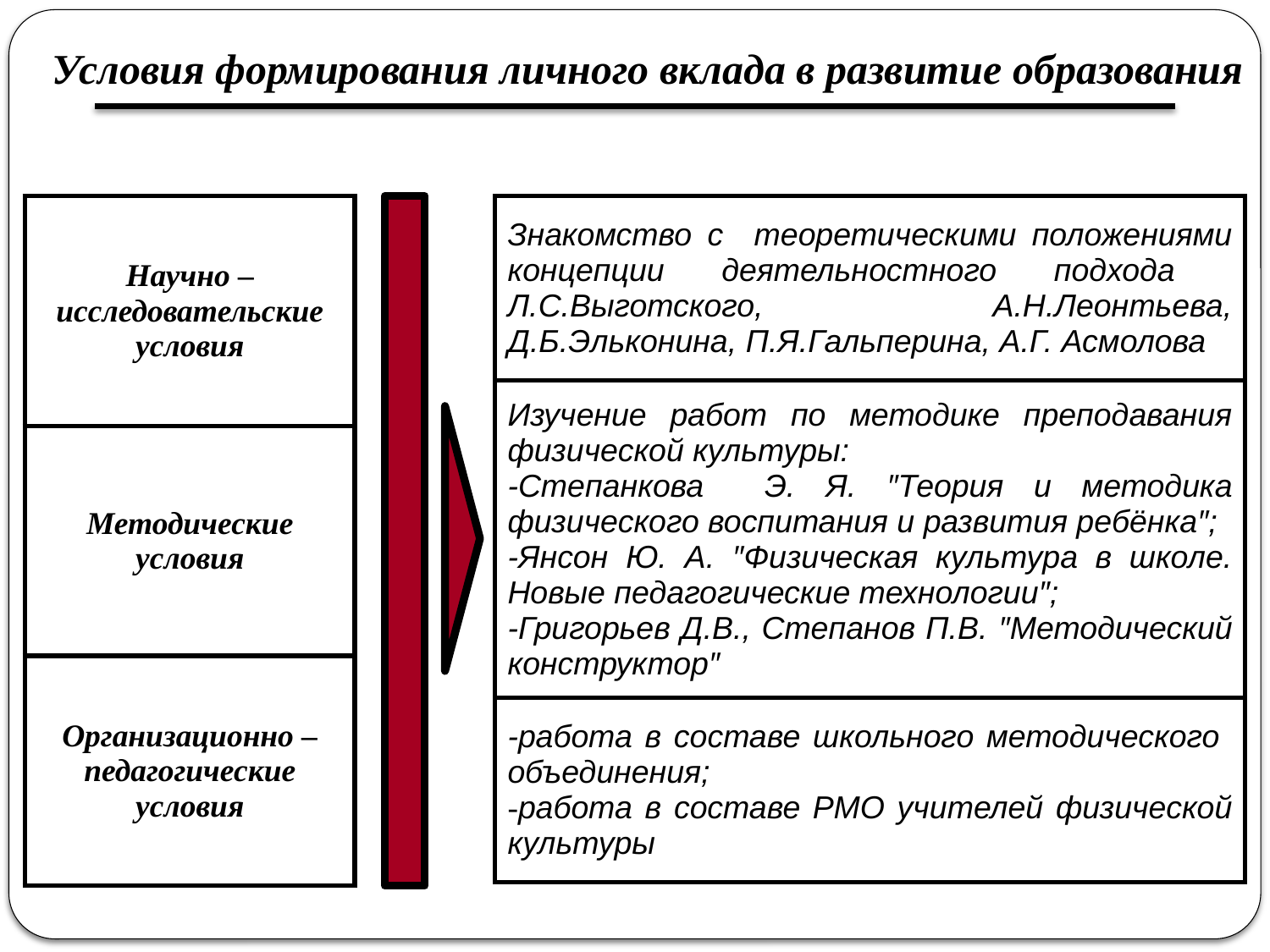

Условия формирования личного вклада в развитие образования
| Научно – исследовательские условия |
| --- |
| Методические условия |
| Организационно – педагогические условия |

| Знакомство с теоретическими положениями концепции деятельностного подхода Л.С.Выготского, А.Н.Леонтьева, Д.Б.Эльконина, П.Я.Гальперина, А.Г. Асмолова |
| --- |
| Изучение работ по методике преподавания физической культуры: -Степанкова Э. Я. ″Теория и методика физического воспитания и развития ребёнка″; -Янсон Ю. А. ″Физическая культура в школе. Новые педагогические технологии″; -Григорьев Д.В., Степанов П.В. ″Методический конструктор″ |
| -работа в составе школьного методического объединения; -работа в составе РМО учителей физической культуры |